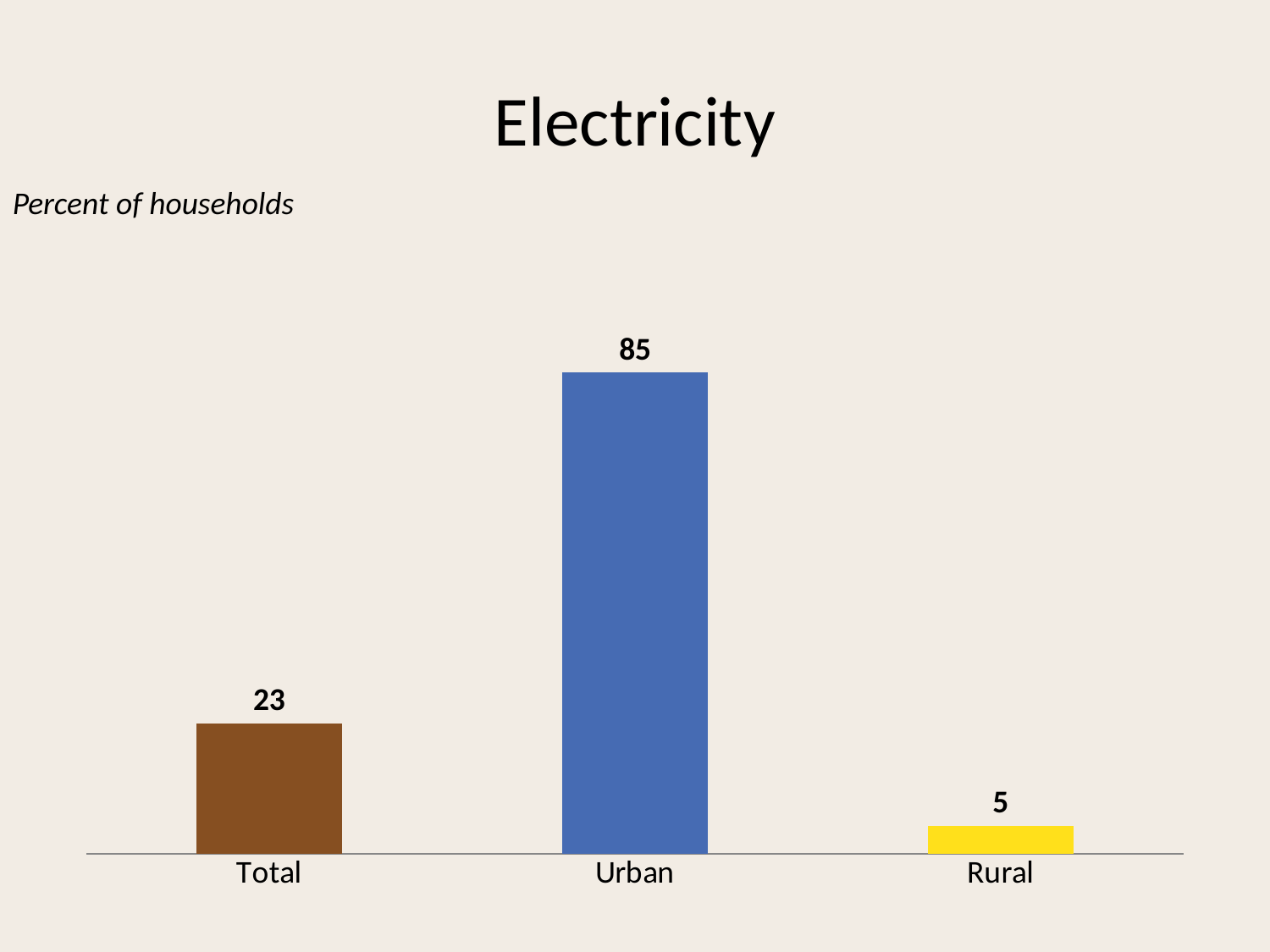

# Electricity
Percent of households

### Chart

| Category | Series 1 |
|---|---|
| Total | 23.0 |
| Urban | 85.0 |
| Rural | 5.0 |